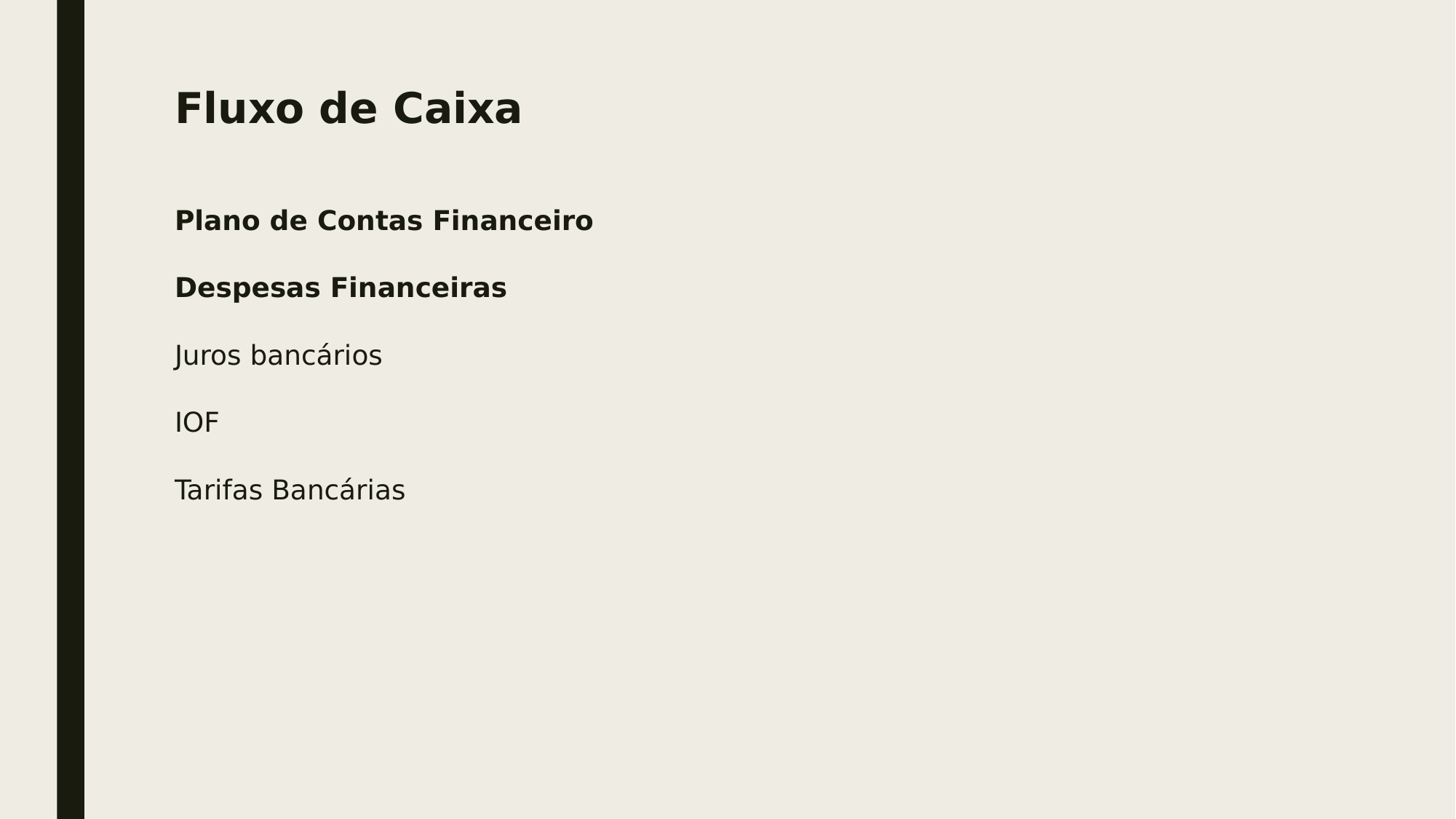

# Fluxo de Caixa
Plano de Contas Financeiro
Despesas Financeiras
Juros bancários
IOF
Tarifas Bancárias